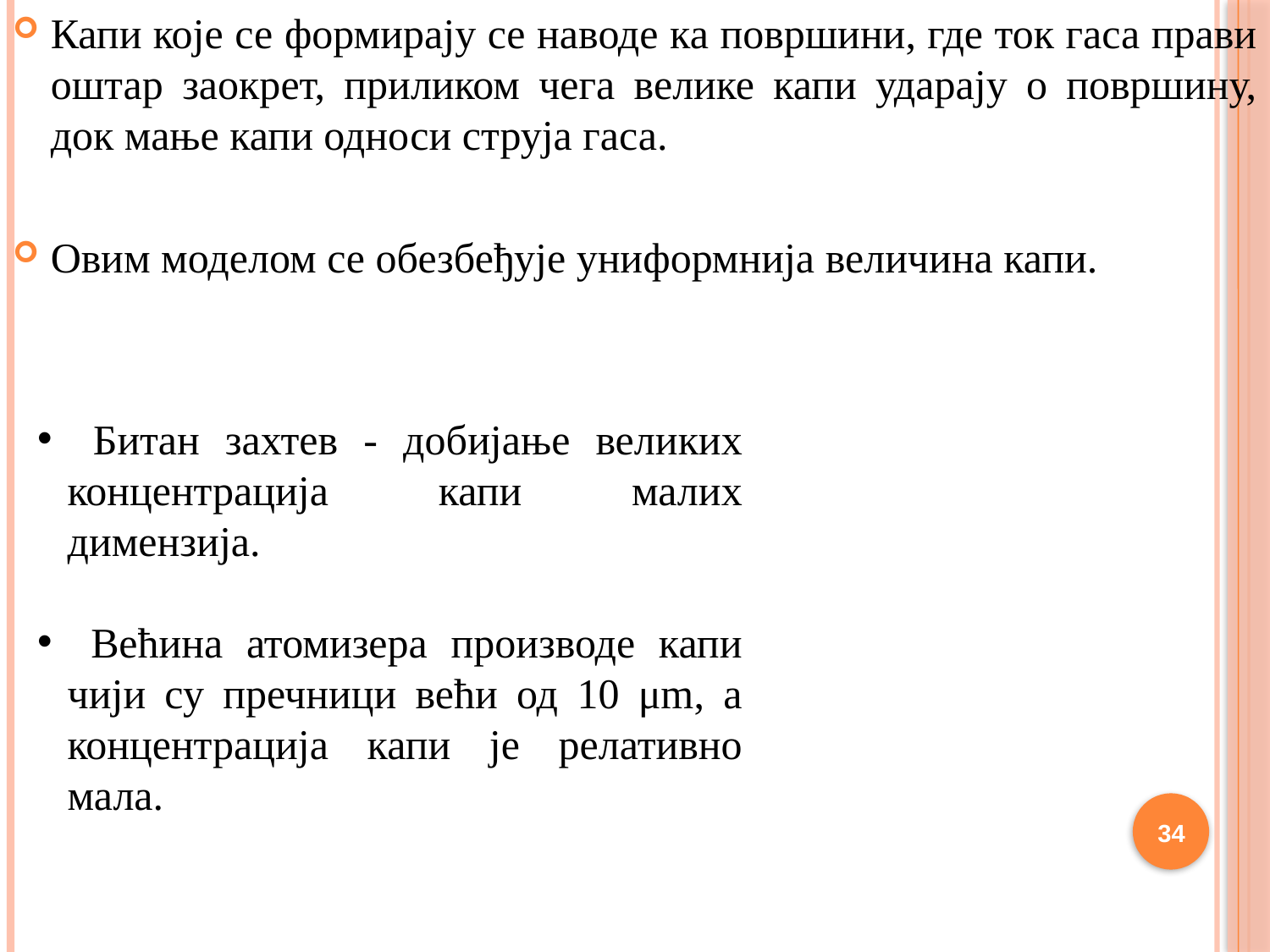

Капи које се формирају се наводе ка површини, где ток гаса прави оштар заокрет, приликом чега велике капи ударају о површину, док мање капи односи струја гаса.

Овим моделом се обезбеђује униформнија величина капи.

 Битан захтев - добијање великих концентрација капи малих димензија.

 Већина атомизера производе капи чији су пречници већи од 10 μm, а концентрација капи је релативно мала.

34